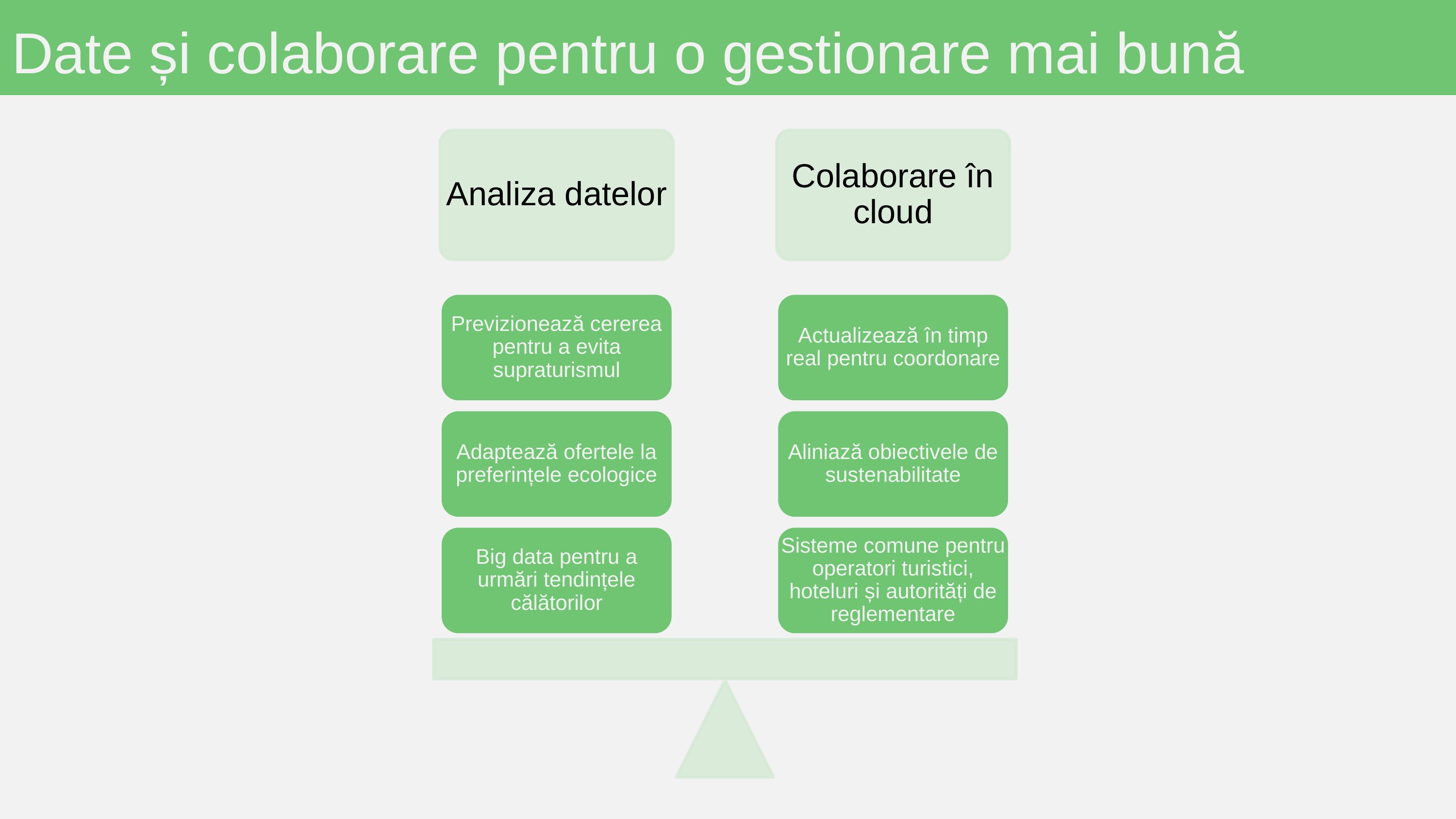

Date și colaborare pentru o gestionare mai bună

Analiza datelor

Colaborare în cloud

Previzionează cererea pentru a evita supraturismul

Actualizează în timp real pentru coordonare

Adaptează ofertele la preferințele ecologice

Aliniază obiectivele de sustenabilitate

Big data pentru a urmări tendințele călătorilor

Sisteme comune pentru operatori turistici, hoteluri și autorități de reglementare